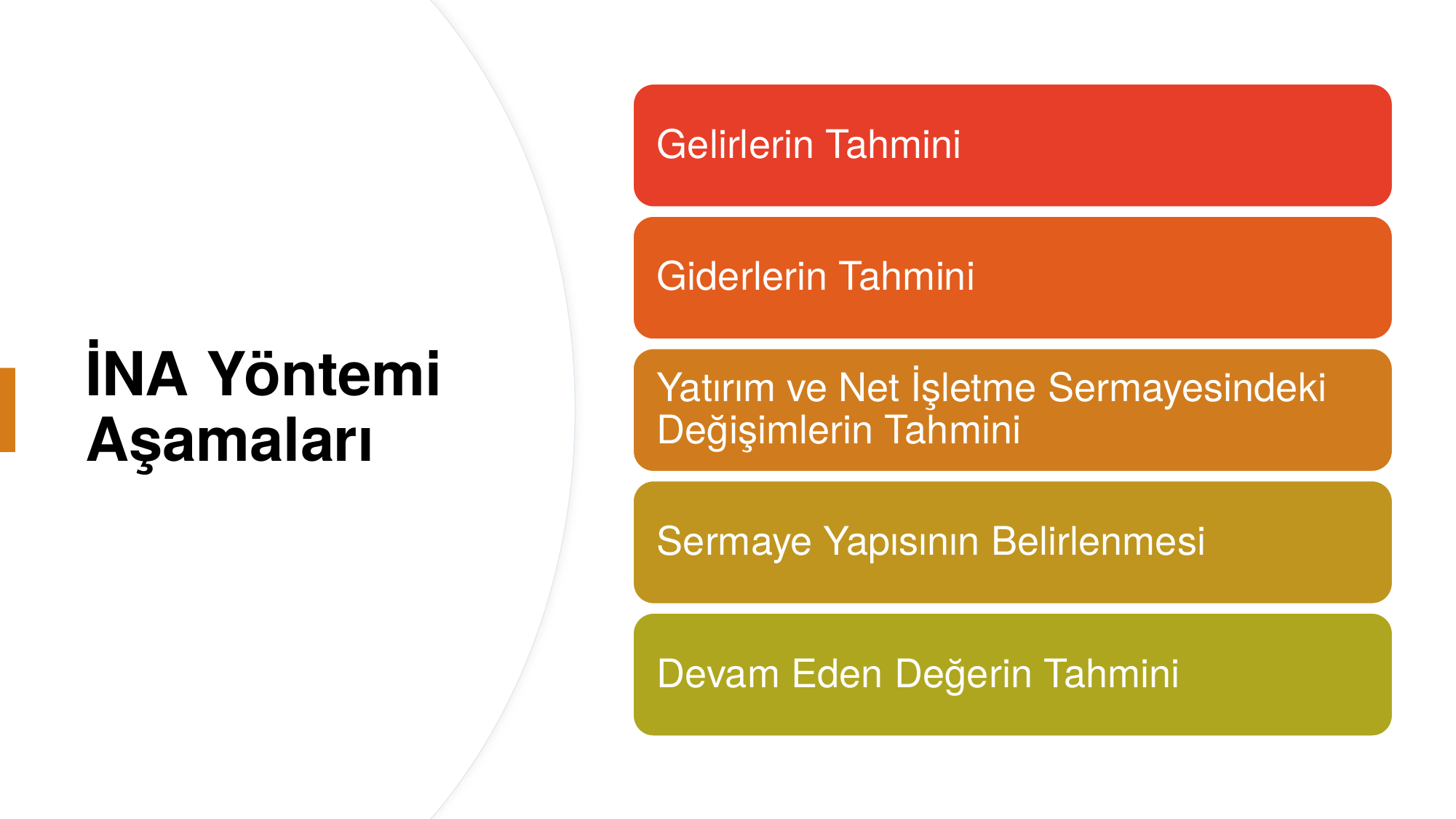

Gelirlerin Tahmini
Giderlerin Tahmini
Yatırım ve Net İşletme Sermayesindeki Değişimlerin Tahmini
Sermaye Yapısının Belirlenmesi
Devam Eden Değerin Tahmini
# İNA Yöntemi Aşamaları